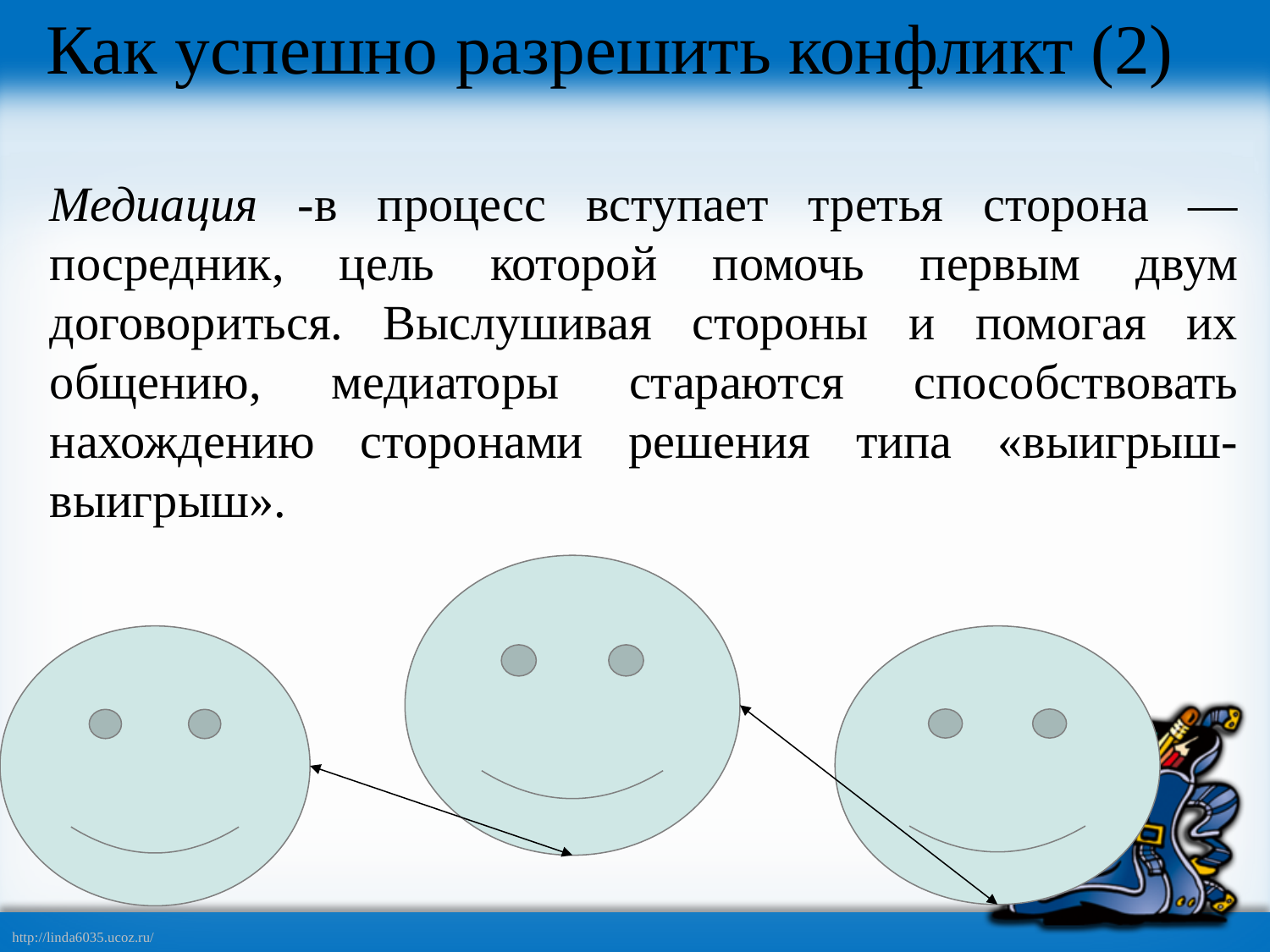

# Как успешно разрешить конфликт (2)
Медиация -в процесс вступает третья сторона — посредник, цель которой помочь первым двум договориться. Выслушивая стороны и помогая их общению, медиаторы стараются способствовать нахождению сторонами решения типа «выигрыш-выигрыш».